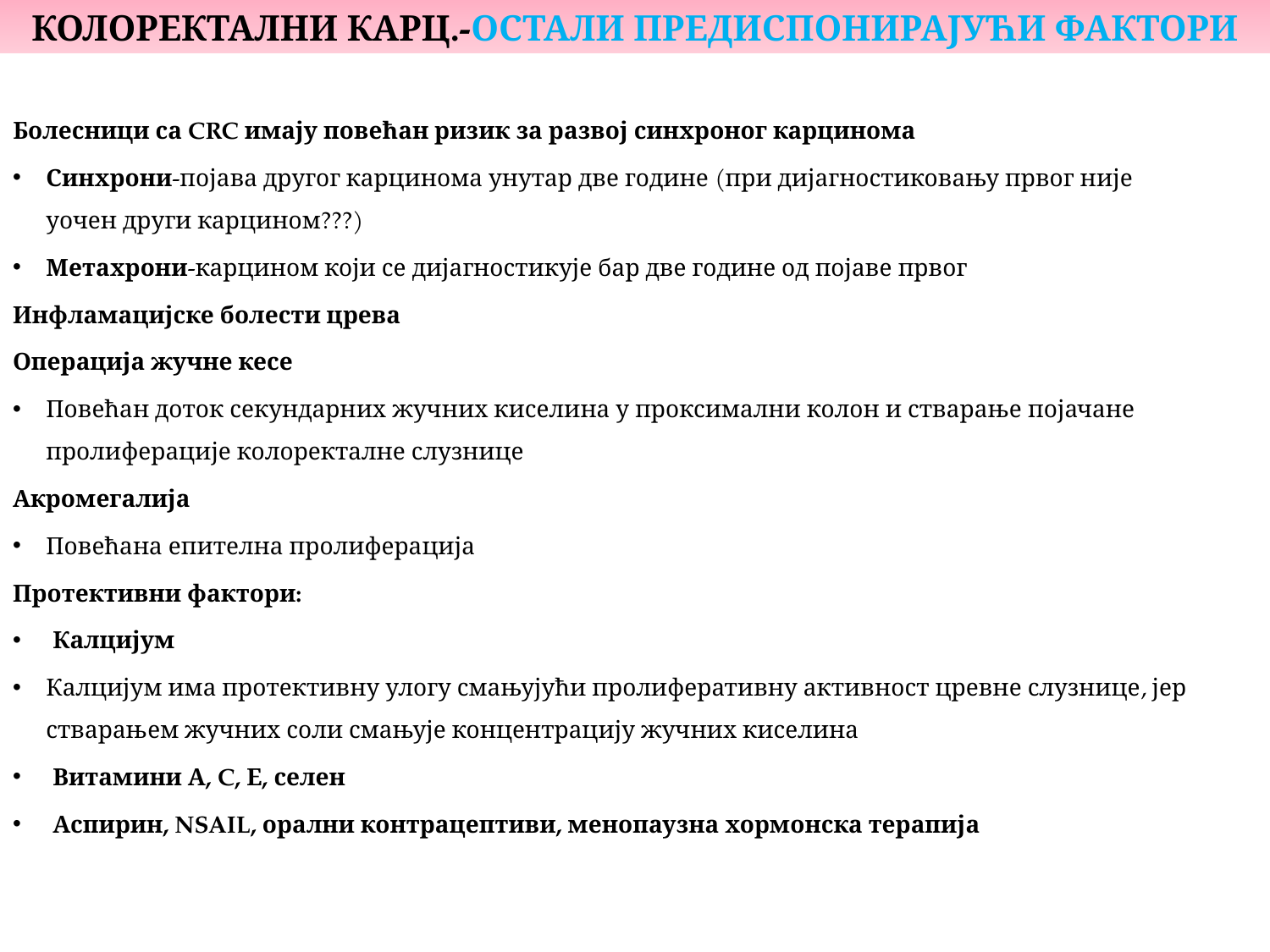

КОЛОРЕКТАЛНИ КАРЦ.-ОСТАЛИ ПРЕДИСПОНИРАЈУЋИ ФАКТОРИ
Болесници са CRC имају повећан ризик за развој синхроног карцинома
Синхрони-појава другог карцинома унутар две године (при дијагностиковању првог није уочен други карцином???)
Метахрони-карцином који се дијагностикује бар две године од појаве првог
Инфламацијске болести црева
Операција жучне кесе
Повећан доток секундарних жучних киселина у проксимални колон и стварање појачане пролиферације колоректалне слузнице
Акромегалија
Повећана епителна пролиферација
Протективни фактори:
Калцијум
Калцијум има протективну улогу смањујући пролиферативну активност цревне слузнице, јер стварањем жучних соли смањује концентрацију жучних киселина
Витамини А, C, Е, селен
Аспирин, NSAIL, орални контрацептиви, менопаузна хормонска терапија